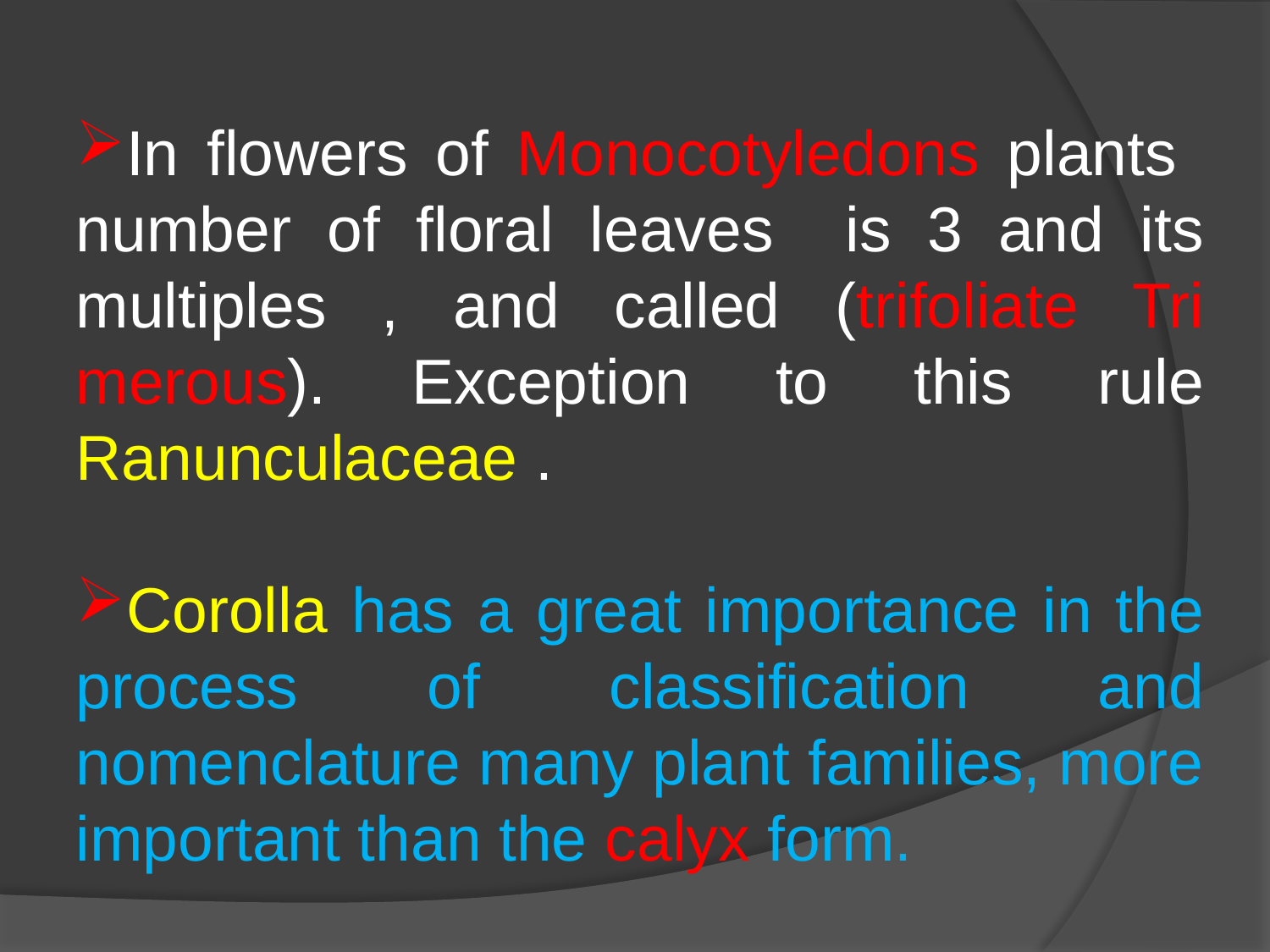

In flowers of Monocotyledons plants  number of floral leaves  is 3 and its multiples , and called (trifoliate Tri merous). Exception to this rule Ranunculaceae .

Corolla has a great importance in the process of classification and nomenclature many plant families, more important than the calyx form.